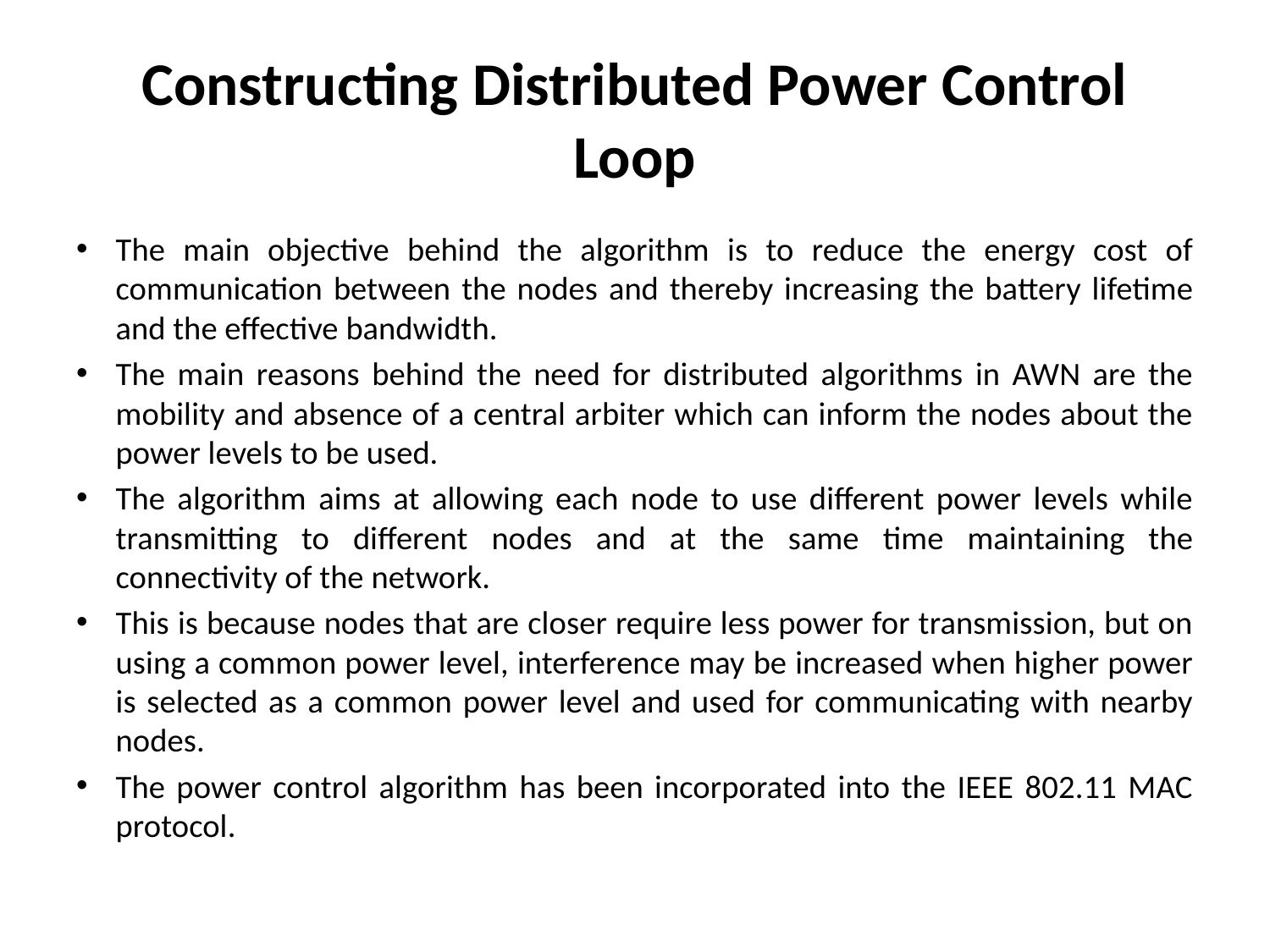

# Constructing Distributed Power Control Loop
The main objective behind the algorithm is to reduce the energy cost of communication between the nodes and thereby increasing the battery lifetime and the effective bandwidth.
The main reasons behind the need for distributed algorithms in AWN are the mobility and absence of a central arbiter which can inform the nodes about the power levels to be used.
The algorithm aims at allowing each node to use different power levels while transmitting to different nodes and at the same time maintaining the connectivity of the network.
This is because nodes that are closer require less power for transmission, but on using a common power level, interference may be increased when higher power is selected as a common power level and used for communicating with nearby nodes.
The power control algorithm has been incorporated into the IEEE 802.11 MAC protocol.